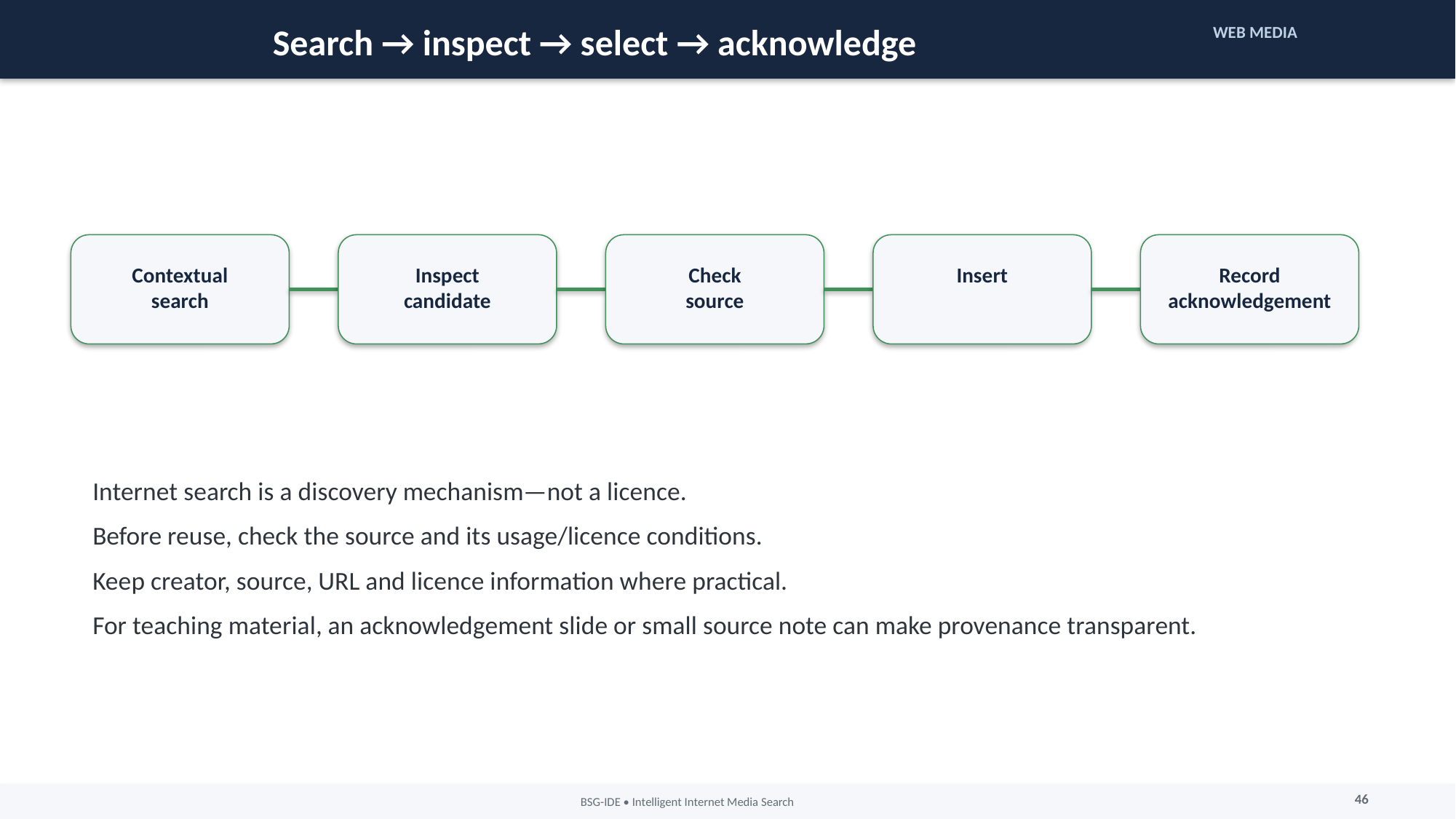

Search → inspect → select → acknowledge
WEB MEDIA

Contextual
search
Inspect
candidate
Check
source
Insert
Record
acknowledgement
Internet search is a discovery mechanism—not a licence.
Before reuse, check the source and its usage/licence conditions.
Keep creator, source, URL and licence information where practical.
For teaching material, an acknowledgement slide or small source note can make provenance transparent.

46
BSG-IDE • Intelligent Internet Media Search